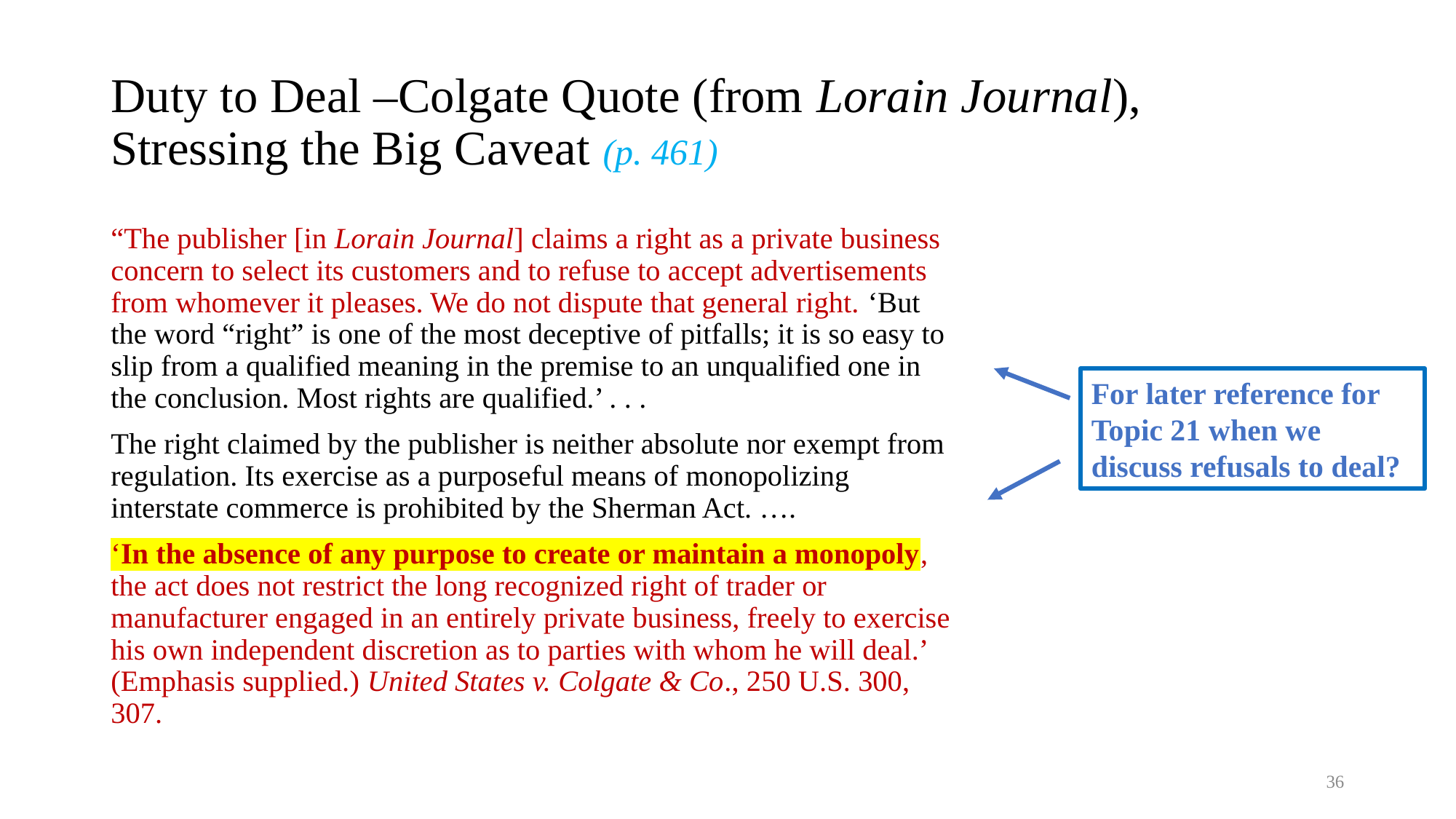

# Duty to Deal –Colgate Quote (from Lorain Journal), Stressing the Big Caveat (p. 461)
“The publisher [in Lorain Journal] claims a right as a private business concern to select its customers and to refuse to accept advertisements from whomever it pleases. We do not dispute that general right. ‘But the word “right” is one of the most deceptive of pitfalls; it is so easy to slip from a qualified meaning in the premise to an unqualified one in the conclusion. Most rights are qualified.’ . . .
The right claimed by the publisher is neither absolute nor exempt from regulation. Its exercise as a purposeful means of monopolizing interstate commerce is prohibited by the Sherman Act. ….
‘In the absence of any purpose to create or maintain a monopoly, the act does not restrict the long recognized right of trader or manufacturer engaged in an entirely private business, freely to exercise his own independent discretion as to parties with whom he will deal.’ (Emphasis supplied.) United States v. Colgate & Co., 250 U.S. 300, 307.

For later reference for Topic 21 when we discuss refusals to deal?
36